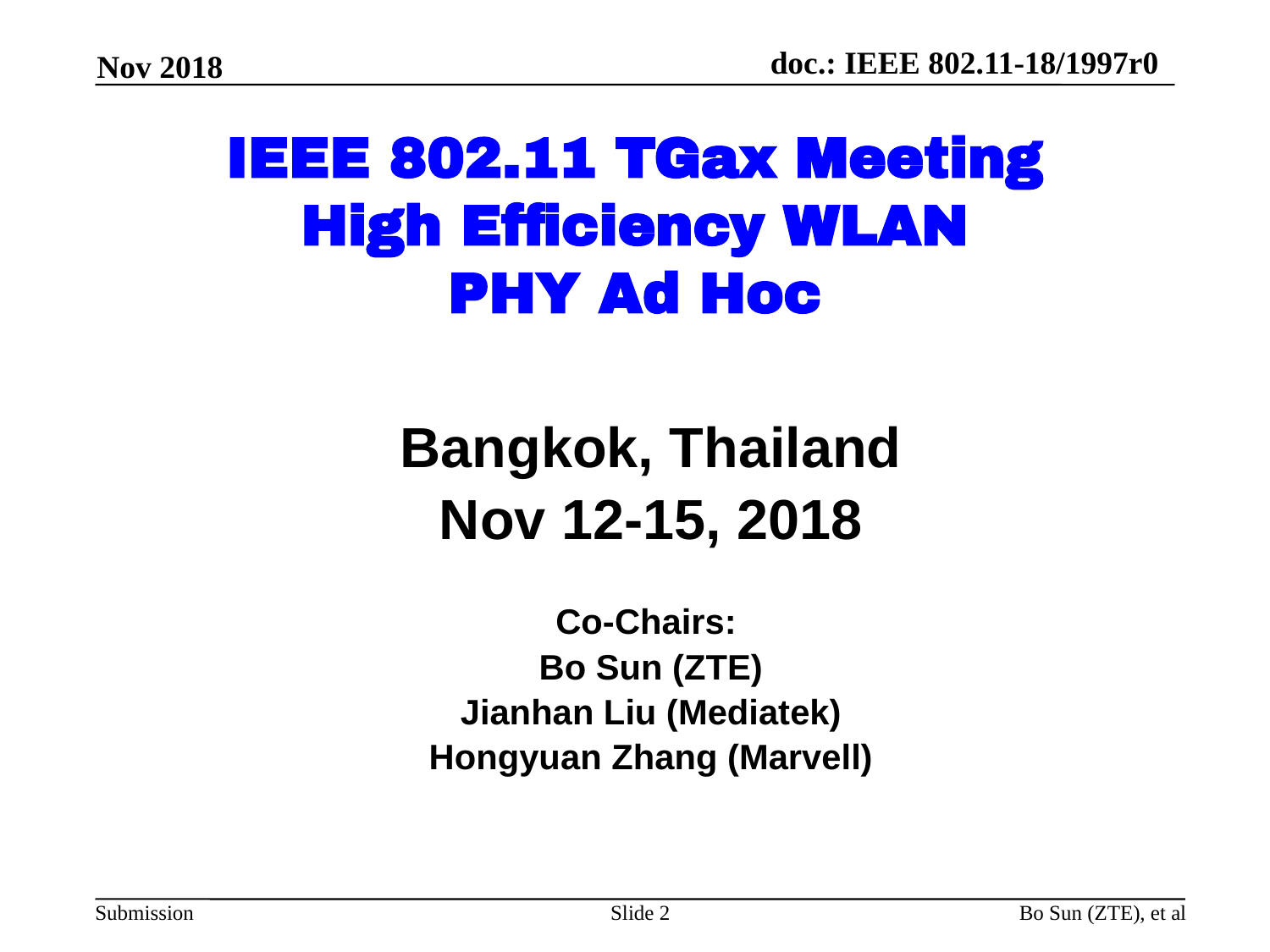

Nov 2018
# IEEE 802.11 TGax Meeting High Efficiency WLAN PHY Ad Hoc
Bangkok, Thailand
Nov 12-15, 2018

Co-Chairs:
Bo Sun (ZTE)
Jianhan Liu (Mediatek)
Hongyuan Zhang (Marvell)
Slide 2
Bo Sun (ZTE), et al